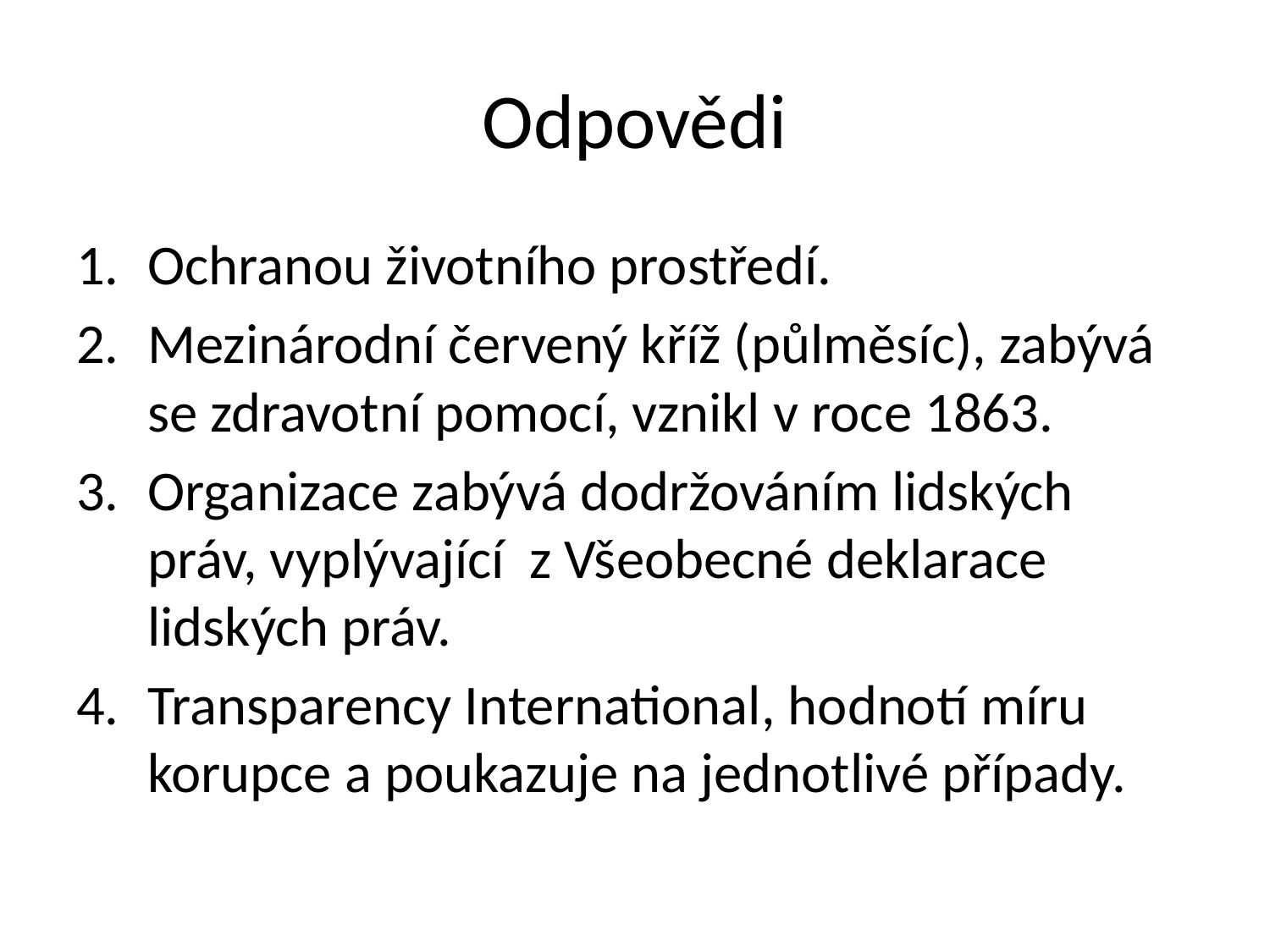

# Odpovědi
Ochranou životního prostředí.
Mezinárodní červený kříž (půlměsíc), zabývá se zdravotní pomocí, vznikl v roce 1863.
Organizace zabývá dodržováním lidských práv, vyplývající  z Všeobecné deklarace lidských práv.
Transparency International, hodnotí míru korupce a poukazuje na jednotlivé případy.